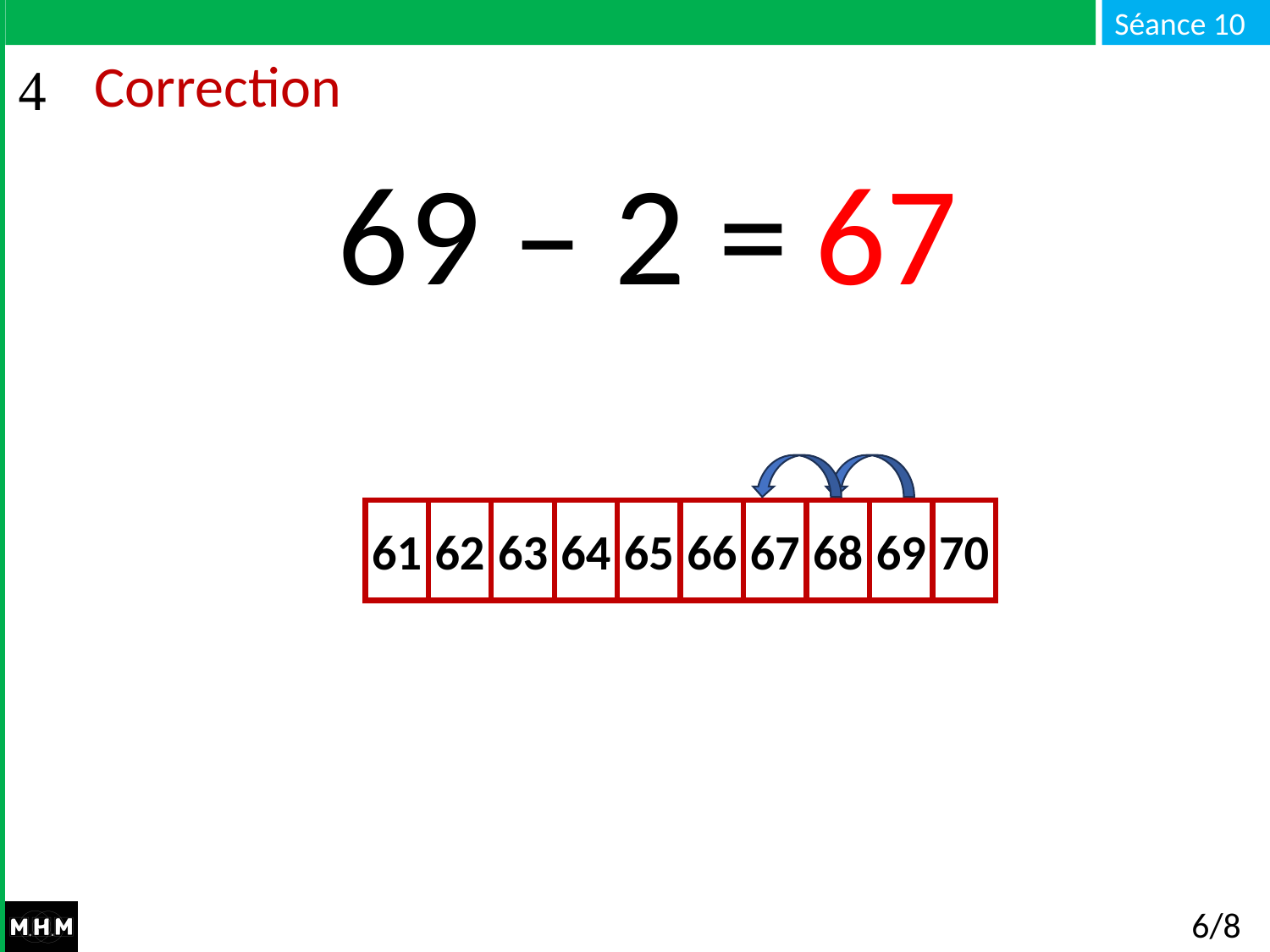

# Correction
69 – 2 = …
67

64
61
63
65
66
67
68
69
70
62
6/8